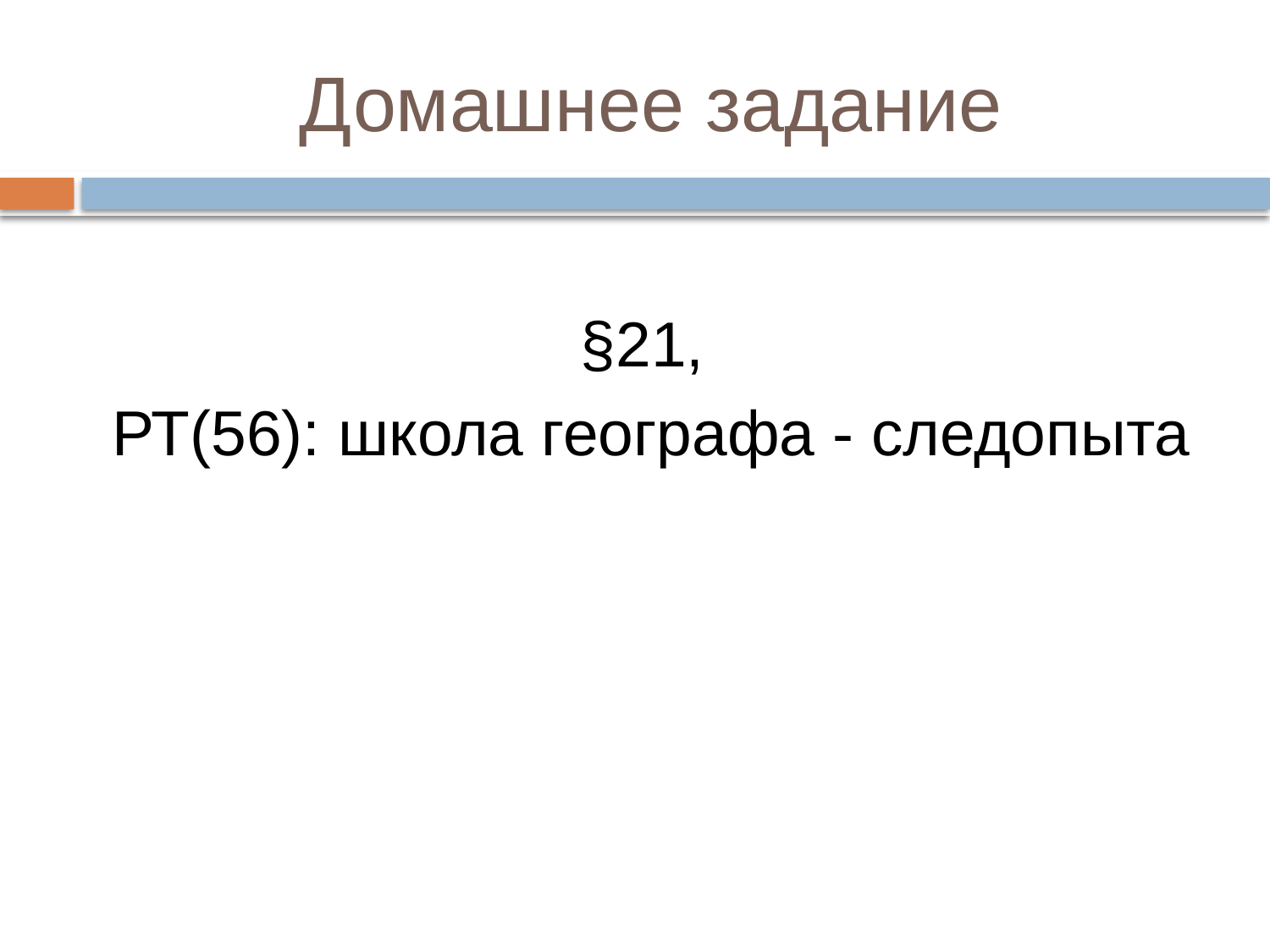

# Домашнее задание
§21,
РТ(56): школа географа - следопыта